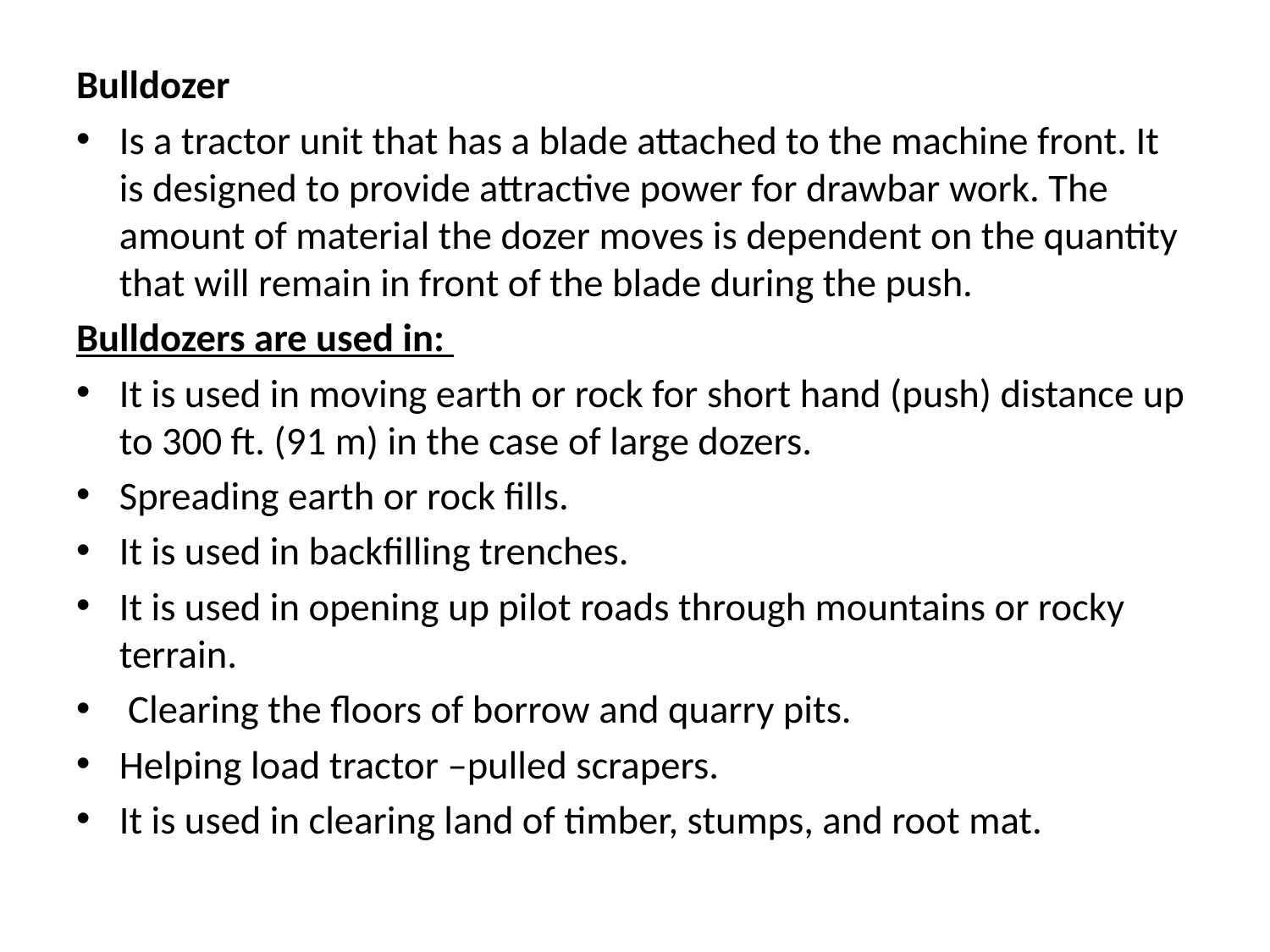

Bulldozer
Is a tractor unit that has a blade attached to the machine front. It is designed to provide attractive power for drawbar work. The amount of material the dozer moves is dependent on the quantity that will remain in front of the blade during the push.
Bulldozers are used in:
It is used in moving earth or rock for short hand (push) distance up to 300 ft. (91 m) in the case of large dozers.
Spreading earth or rock fills.
It is used in backfilling trenches.
It is used in opening up pilot roads through mountains or rocky terrain.
 Clearing the floors of borrow and quarry pits.
Helping load tractor –pulled scrapers.
It is used in clearing land of timber, stumps, and root mat.